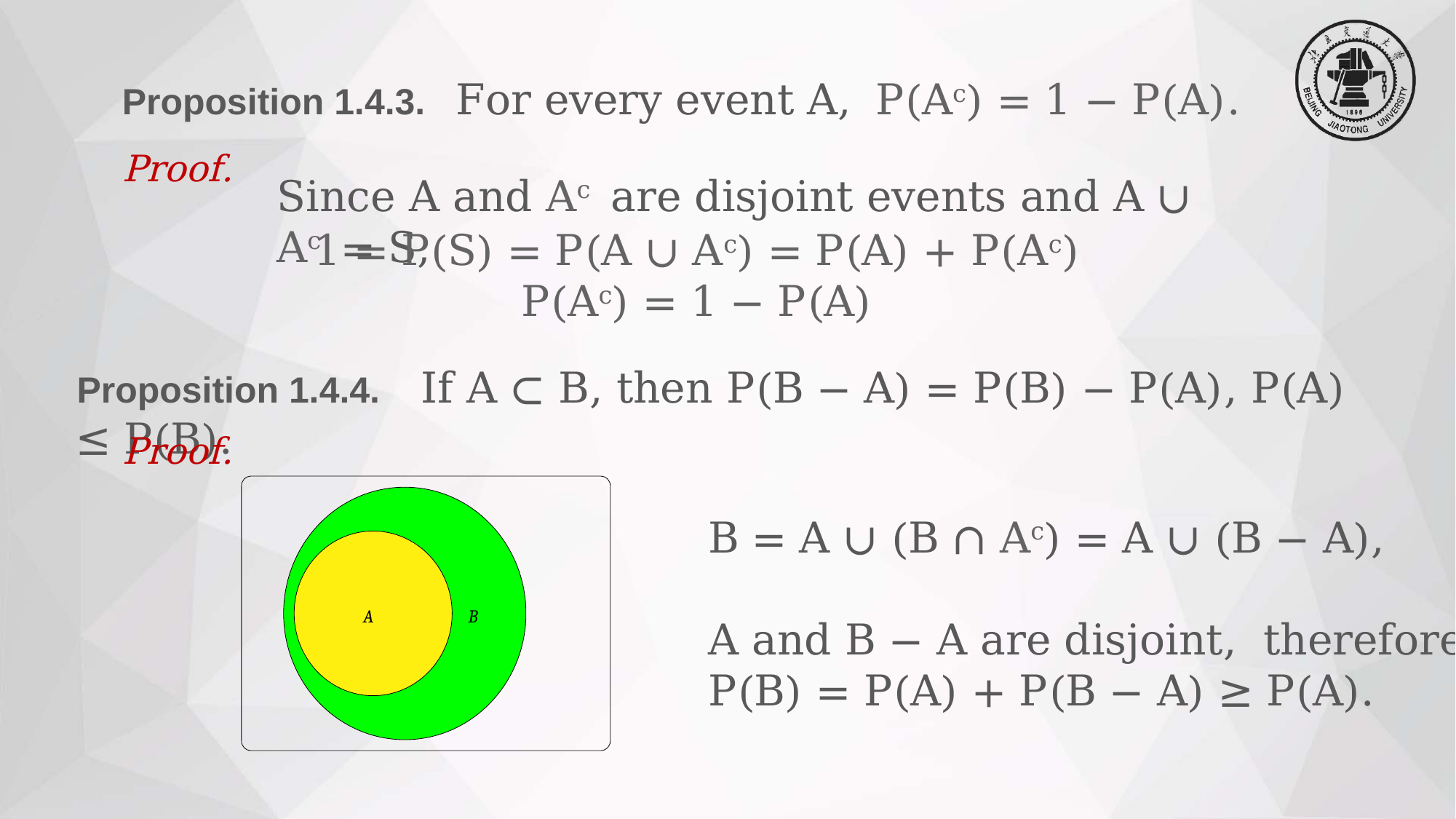

Proposition 1.4.3.   For every event A,  P(Ac) = 1 − P(A).
Proof.
Since A and Ac  are disjoint events and A ∪ Ac  = S,
1 = P(S) = P(A ∪ Ac) = P(A) + P(Ac)
P(Ac) = 1 − P(A)
Proposition 1.4.4.    If A ⊂ B, then P(B − A) = P(B) − P(A), P(A) ≤ P(B).
Proof.

A
B
B = A ∪ (B ∩ Ac) = A ∪ (B − A),

A and B − A are disjoint,  therefore,
P(B) = P(A) + P(B − A) ≥ P(A).